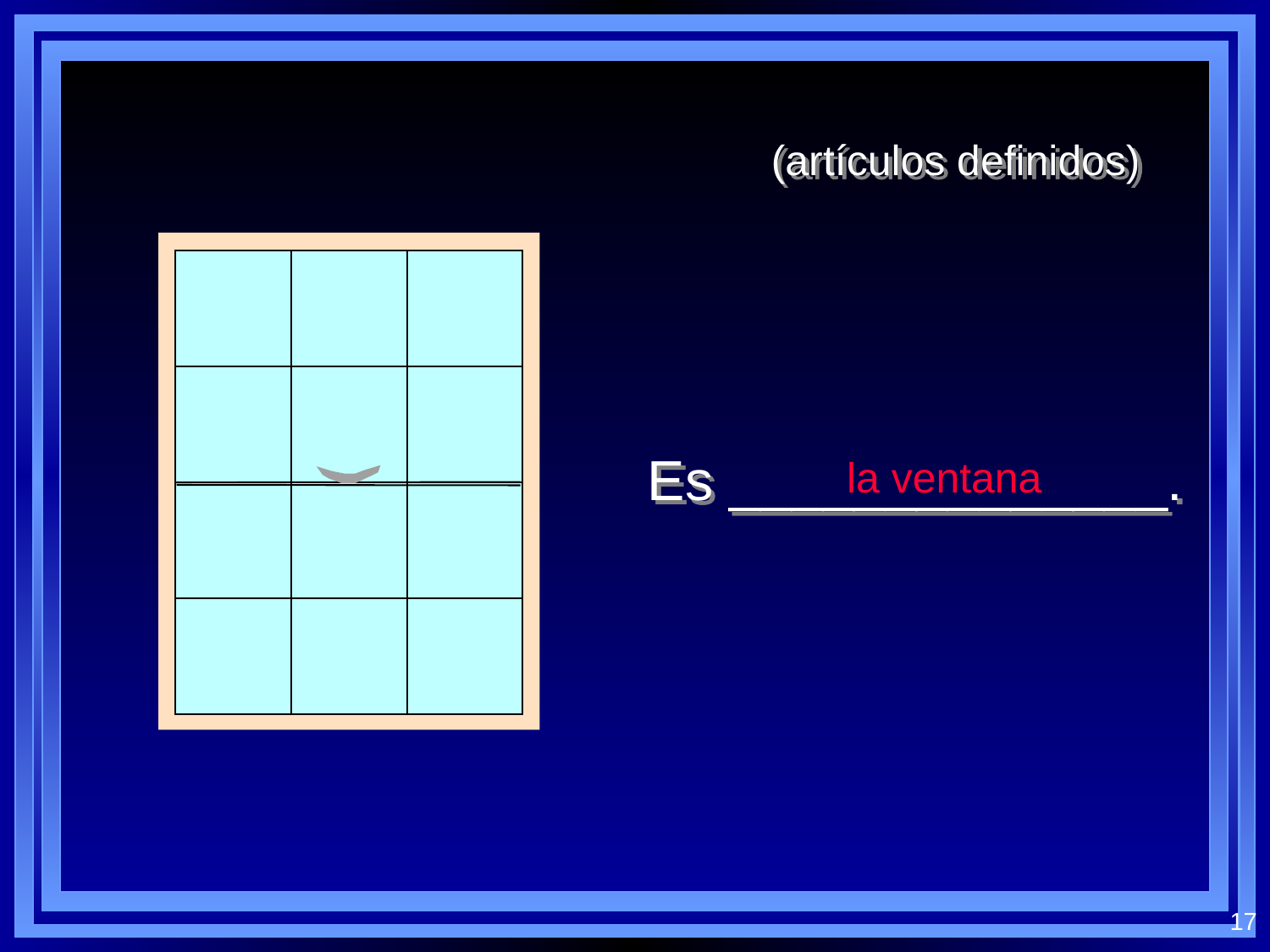

(artículos definidos)

Es ______________.
la ventana
17